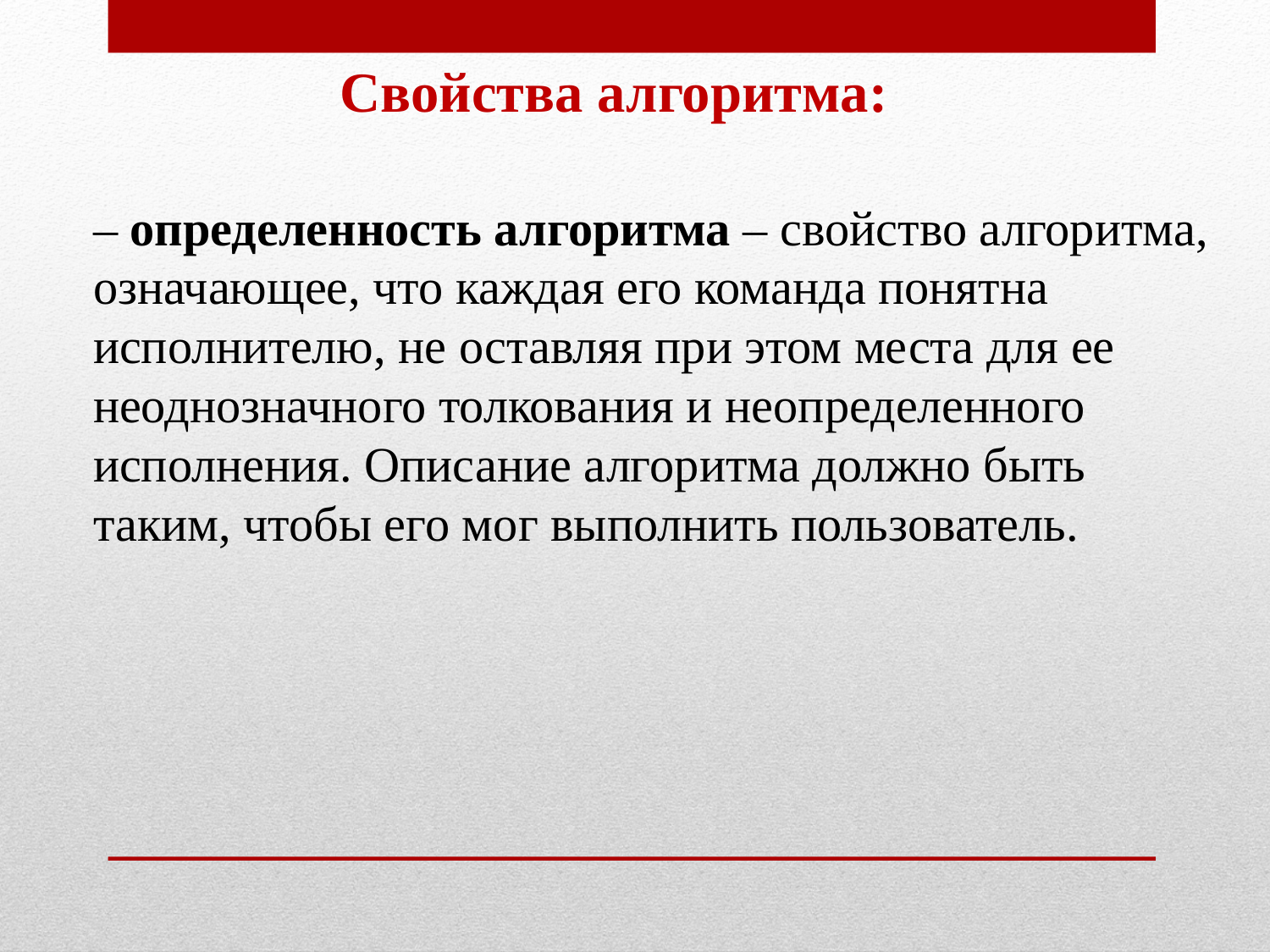

Свойства алгоритма:

– определенность алгоритма – свойство алгоритма, означающее, что каждая его команда понятна исполнителю, не оставляя при этом места для ее неоднозначного толкования и неопределенного исполнения. Описание алгоритма должно быть таким, чтобы его мог выполнить пользователь.